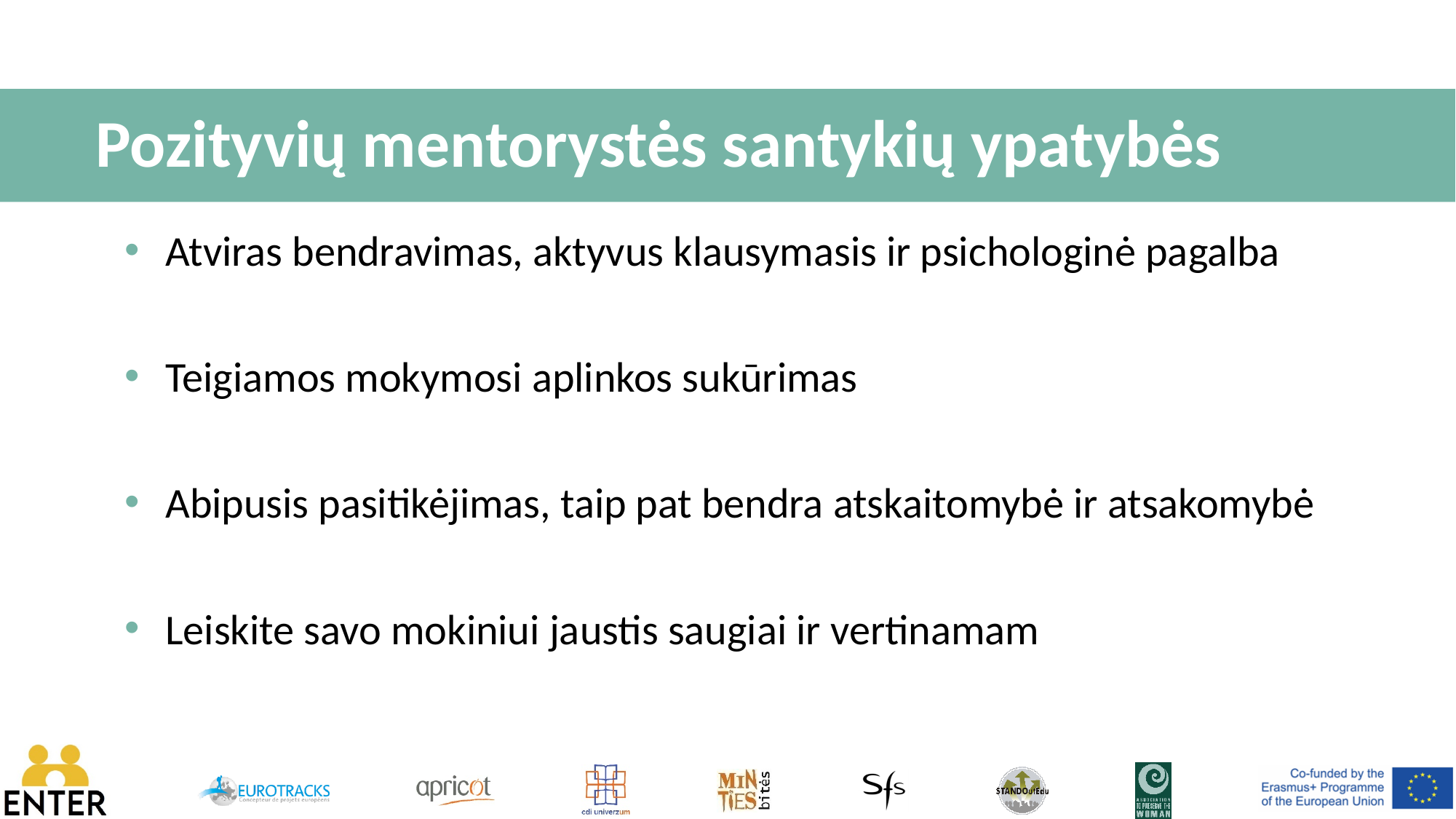

# Pozityvių mentorystės santykių ypatybės
Atviras bendravimas, aktyvus klausymasis ir psichologinė pagalba

Teigiamos mokymosi aplinkos sukūrimas

Abipusis pasitikėjimas, taip pat bendra atskaitomybė ir atsakomybė

Leiskite savo mokiniui jaustis saugiai ir vertinamam